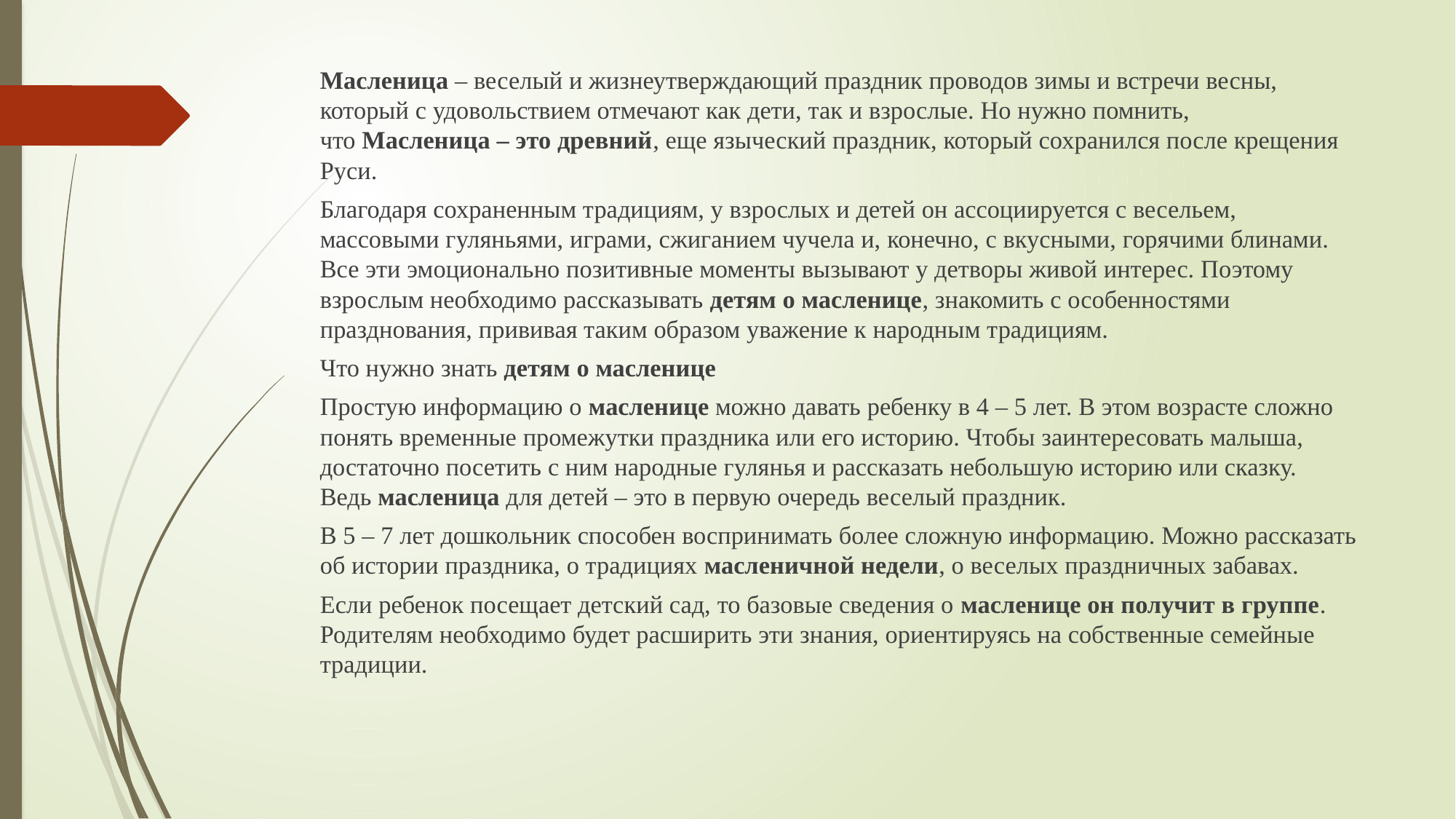

Масленица – веселый и жизнеутверждающий праздник проводов зимы и встречи весны, который с удовольствием отмечают как дети, так и взрослые. Но нужно помнить, что Масленица – это древний, еще языческий праздник, который сохранился после крещения Руси.
Благодаря сохраненным традициям, у взрослых и детей он ассоциируется с весельем, массовыми гуляньями, играми, сжиганием чучела и, конечно, с вкусными, горячими блинами. Все эти эмоционально позитивные моменты вызывают у детворы живой интерес. Поэтому взрослым необходимо рассказывать детям о масленице, знакомить с особенностями празднования, прививая таким образом уважение к народным традициям.
Что нужно знать детям о масленице
Простую информацию о масленице можно давать ребенку в 4 – 5 лет. В этом возрасте сложно понять временные промежутки праздника или его историю. Чтобы заинтересовать малыша, достаточно посетить с ним народные гулянья и рассказать небольшую историю или сказку. Ведь масленица для детей – это в первую очередь веселый праздник.
В 5 – 7 лет дошкольник способен воспринимать более сложную информацию. Можно рассказать об истории праздника, о традициях масленичной недели, о веселых праздничных забавах.
Если ребенок посещает детский сад, то базовые сведения о масленице он получит в группе. Родителям необходимо будет расширить эти знания, ориентируясь на собственные семейные традиции.